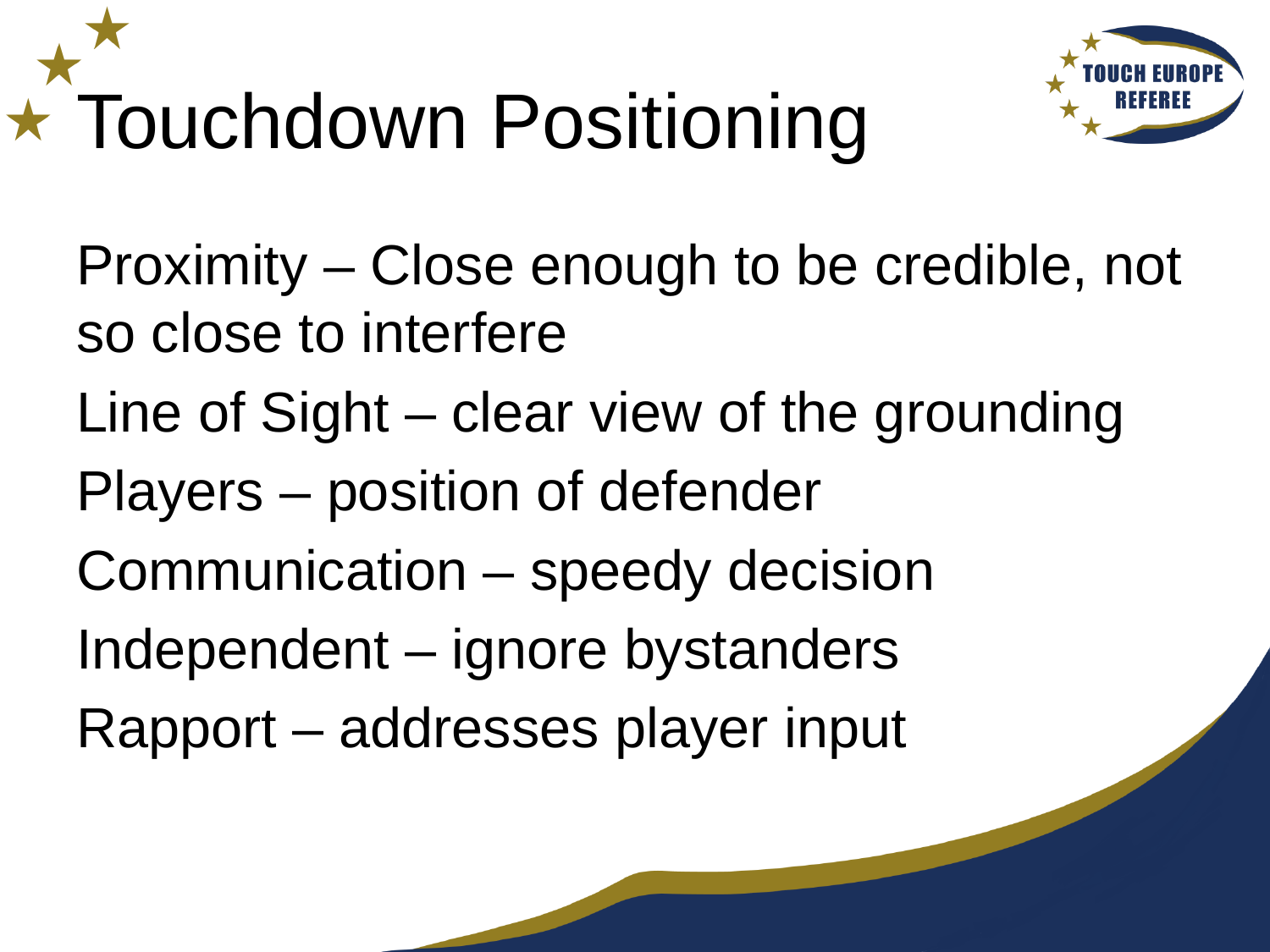

# Touchdown Positioning
Proximity – Close enough to be credible, not so close to interfere
Line of Sight – clear view of the grounding
Players – position of defender
Communication – speedy decision
Independent – ignore bystanders
Rapport – addresses player input